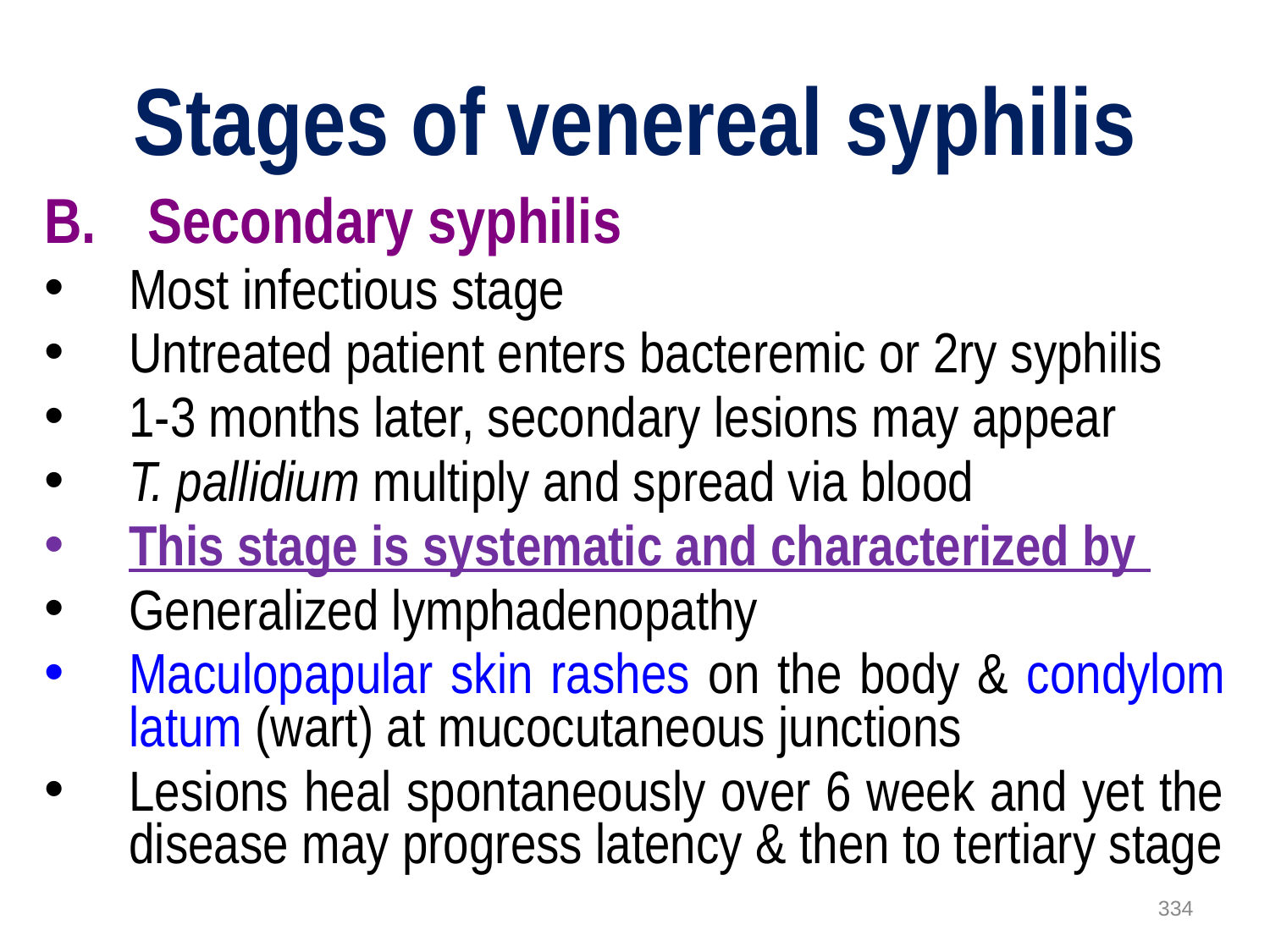

# Stages of venereal syphilis
Secondary syphilis
Most infectious stage
Untreated patient enters bacteremic or 2ry syphilis
1-3 months later, secondary lesions may appear
T. pallidium multiply and spread via blood
This stage is systematic and characterized by
Generalized lymphadenopathy
Maculopapular skin rashes on the body & condylom latum (wart) at mucocutaneous junctions
Lesions heal spontaneously over 6 week and yet the disease may progress latency & then to tertiary stage

334